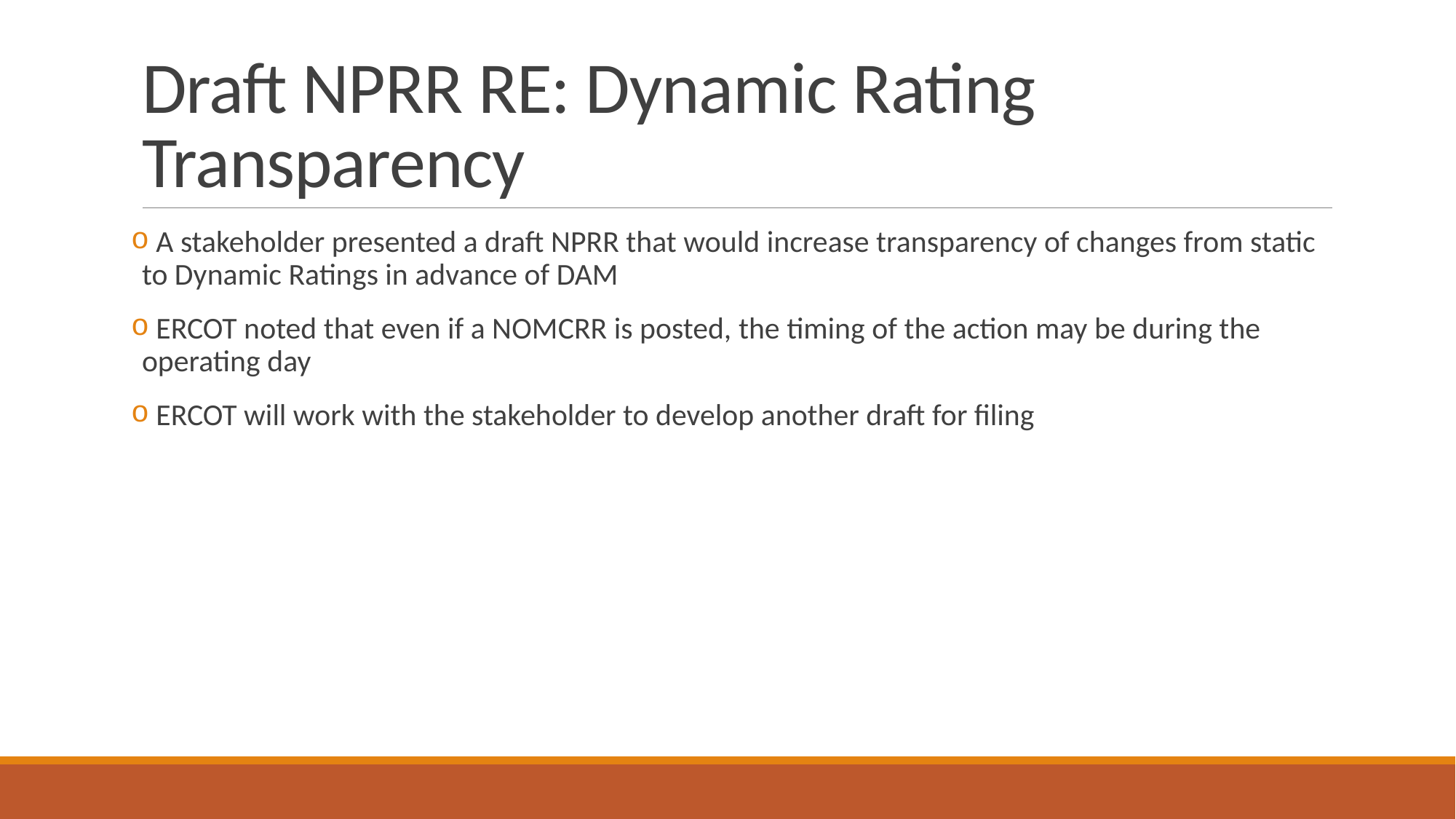

# Draft NPRR RE: Dynamic Rating Transparency
 A stakeholder presented a draft NPRR that would increase transparency of changes from static to Dynamic Ratings in advance of DAM
 ERCOT noted that even if a NOMCRR is posted, the timing of the action may be during the operating day
 ERCOT will work with the stakeholder to develop another draft for filing